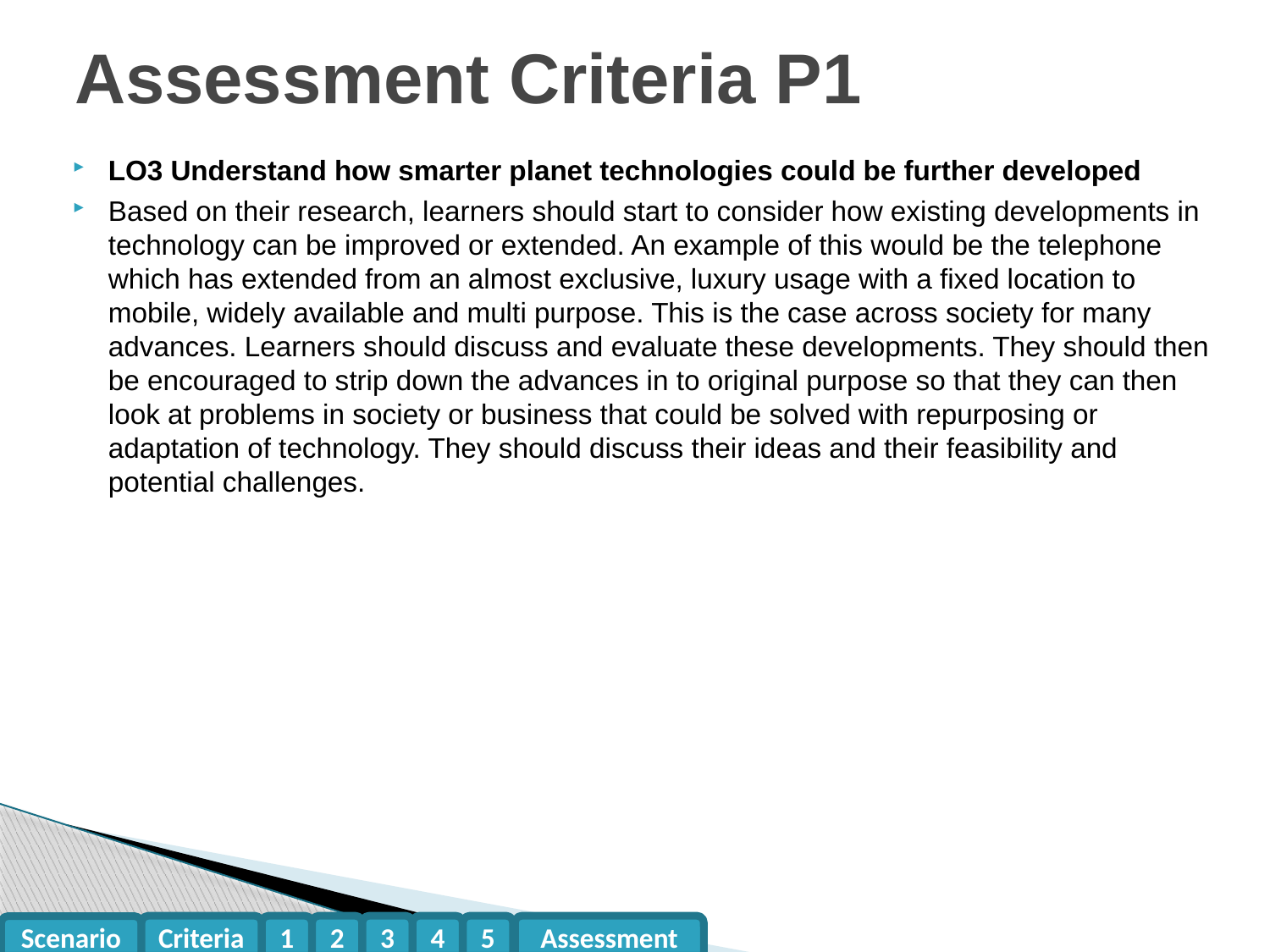

# Assessment Criteria P1
LO3 Understand how smarter planet technologies could be further developed
Based on their research, learners should start to consider how existing developments in technology can be improved or extended. An example of this would be the telephone which has extended from an almost exclusive, luxury usage with a fixed location to mobile, widely available and multi purpose. This is the case across society for many advances. Learners should discuss and evaluate these developments. They should then be encouraged to strip down the advances in to original purpose so that they can then look at problems in society or business that could be solved with repurposing or adaptation of technology. They should discuss their ideas and their feasibility and potential challenges.